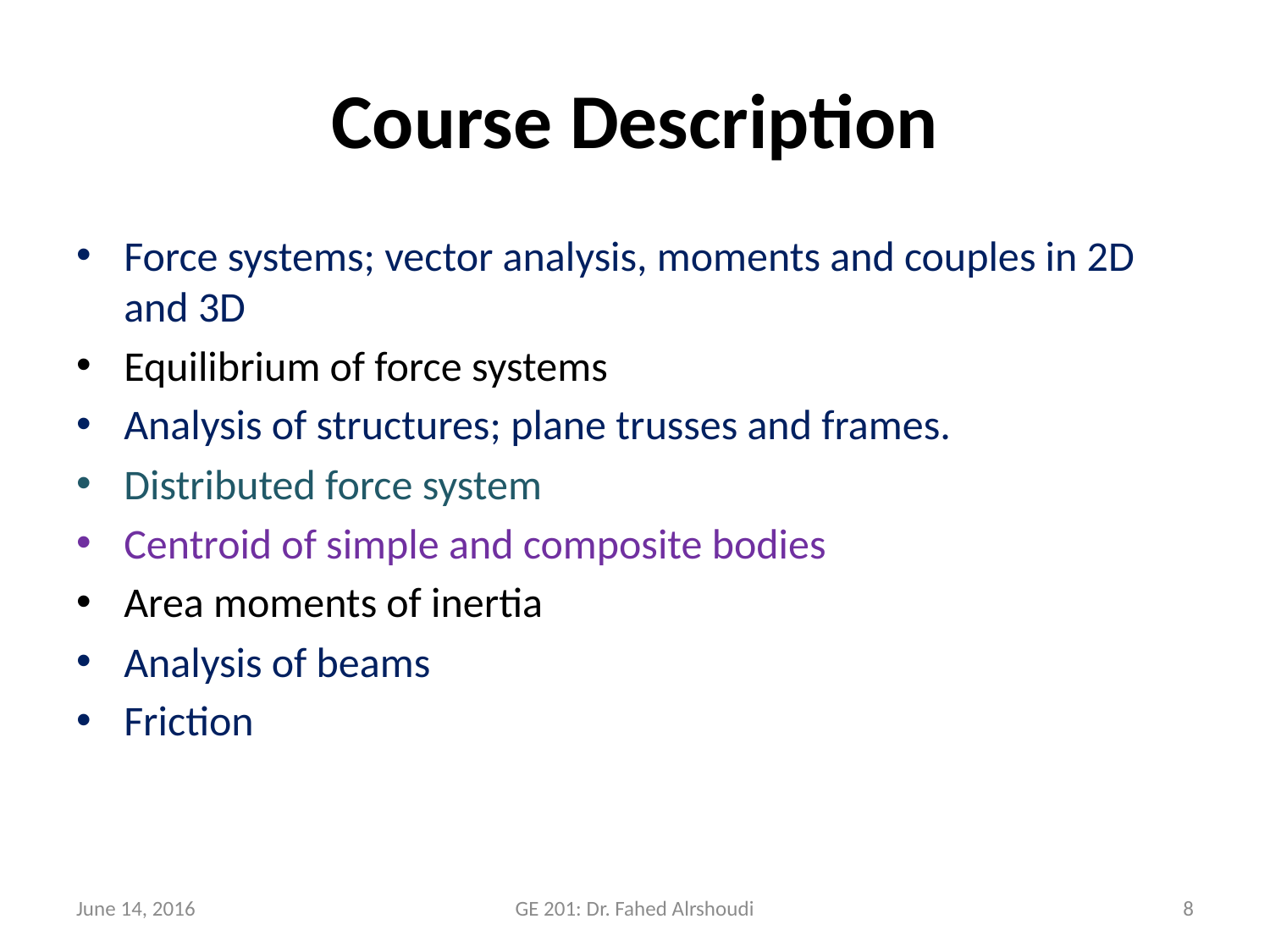

# Course Description
Force systems; vector analysis, moments and couples in 2D and 3D
Equilibrium of force systems
Analysis of structures; plane trusses and frames.
Distributed force system
Centroid of simple and composite bodies
Area moments of inertia
Analysis of beams
Friction
June 14, 2016
GE 201: Dr. Fahed Alrshoudi
8